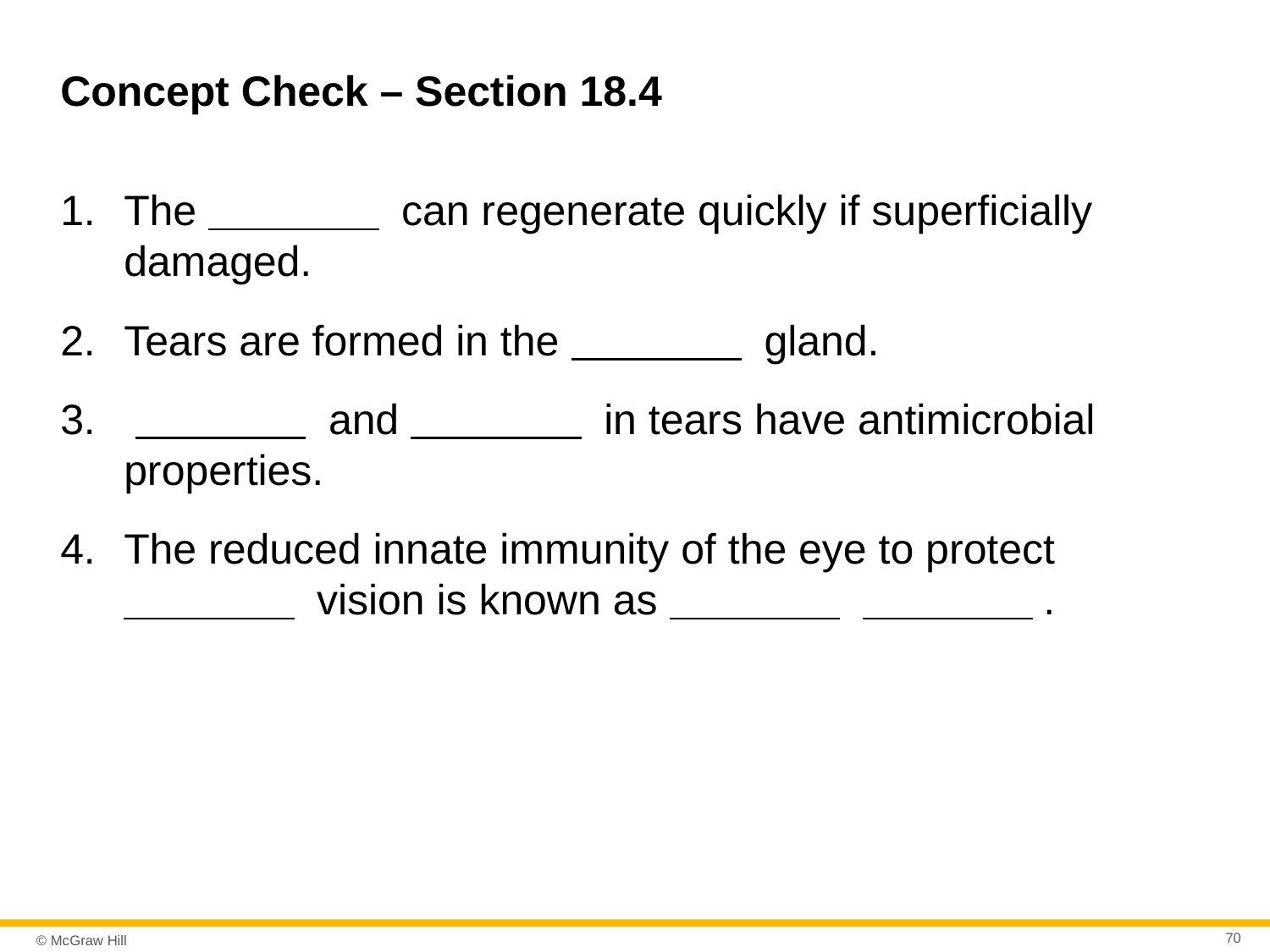

# Concept Check – Section 18.4
The Blank  can regenerate quickly if superficially damaged.
Tears are formed in the Blank  gland.
 Blank  and Blank  in tears have antimicrobial properties.
The reduced innate immunity of the eye to protect Blank  vision is known as Blank  Blank .